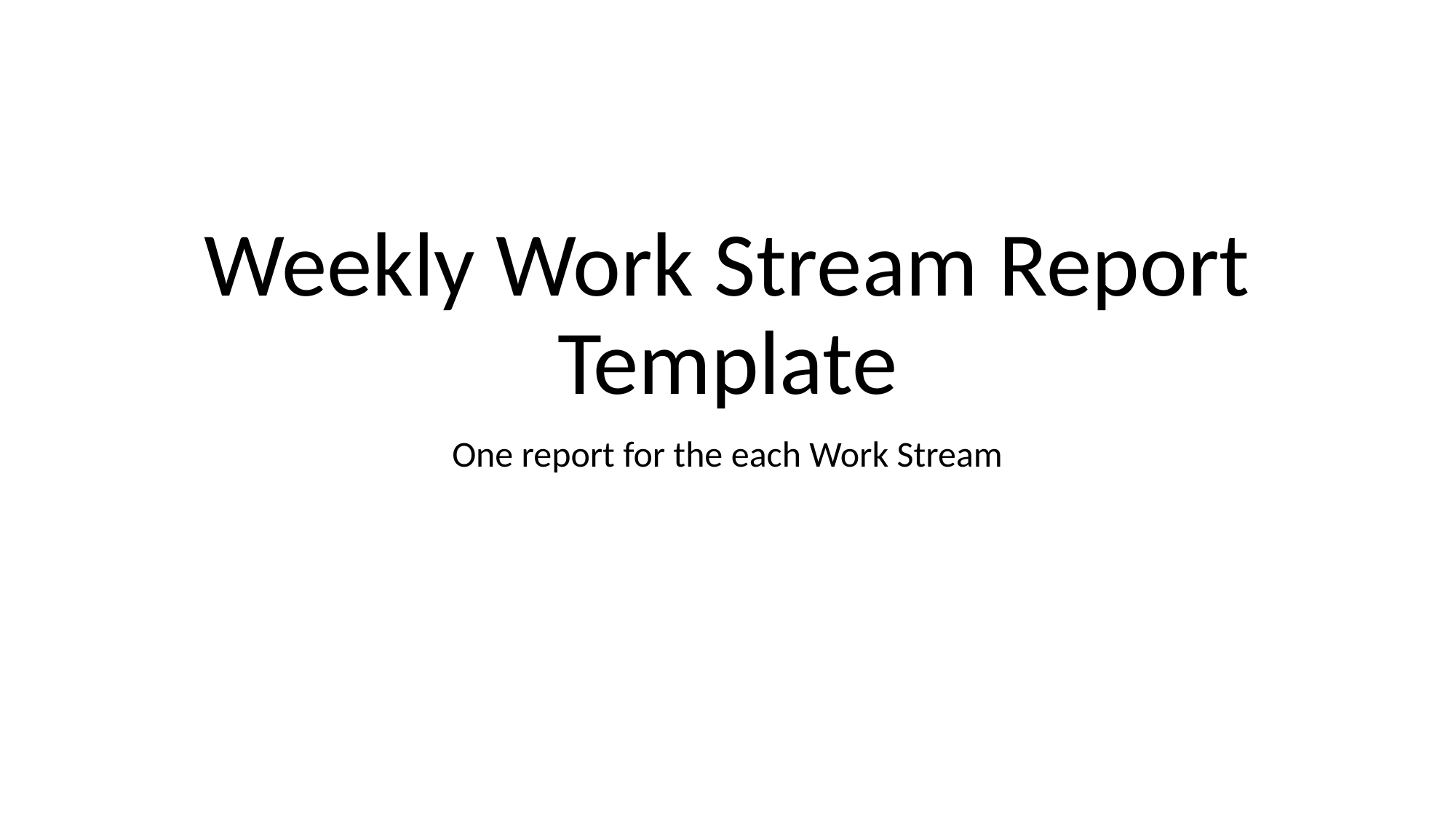

# Weekly Work Stream Report Template
One report for the each Work Stream